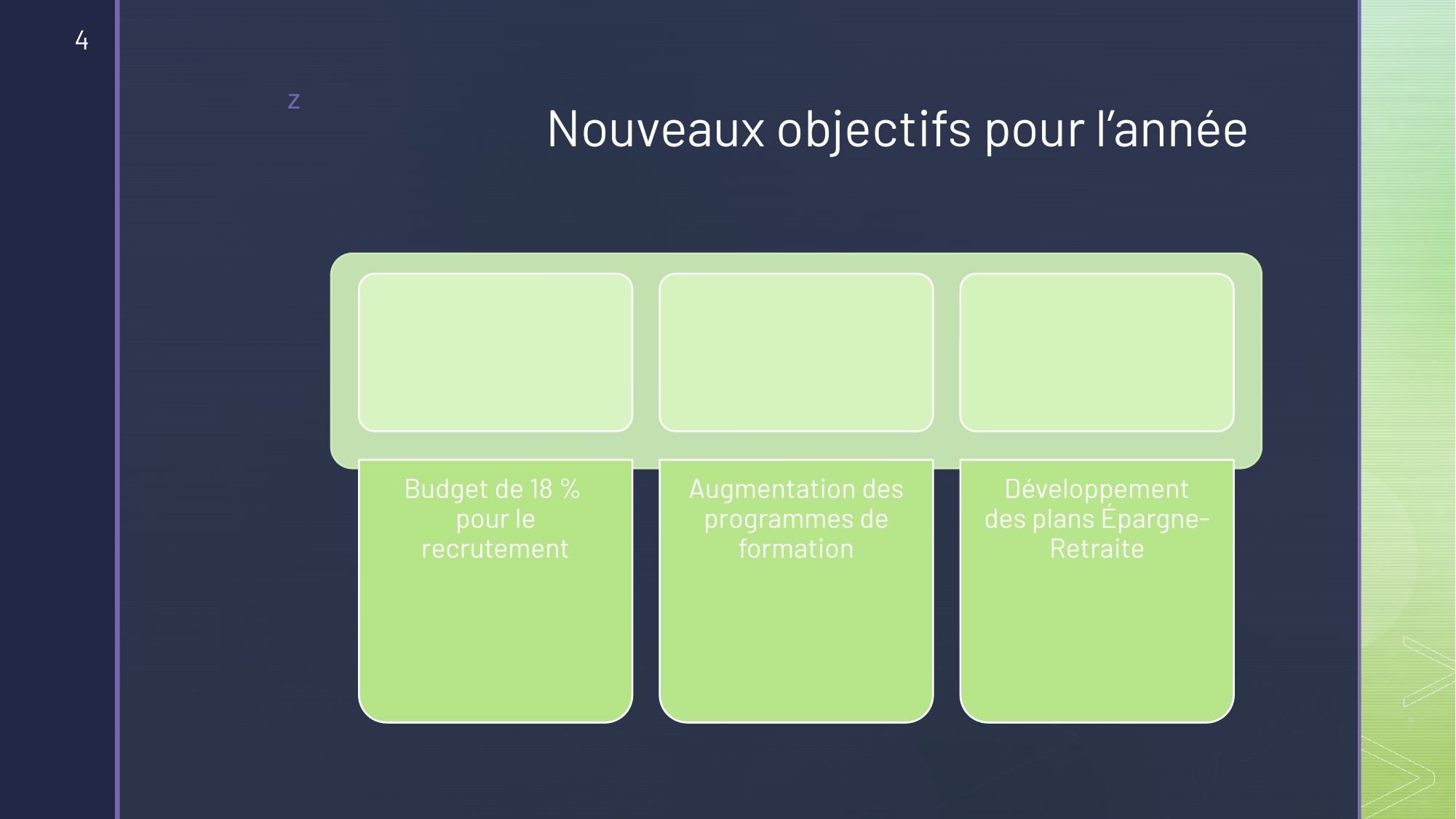

4
# Nouveaux objectifs pour l’année
Budget de 18 %
pour le recrutement
Augmentation des programmes de formation
Développement des plans Épargne-Retraite